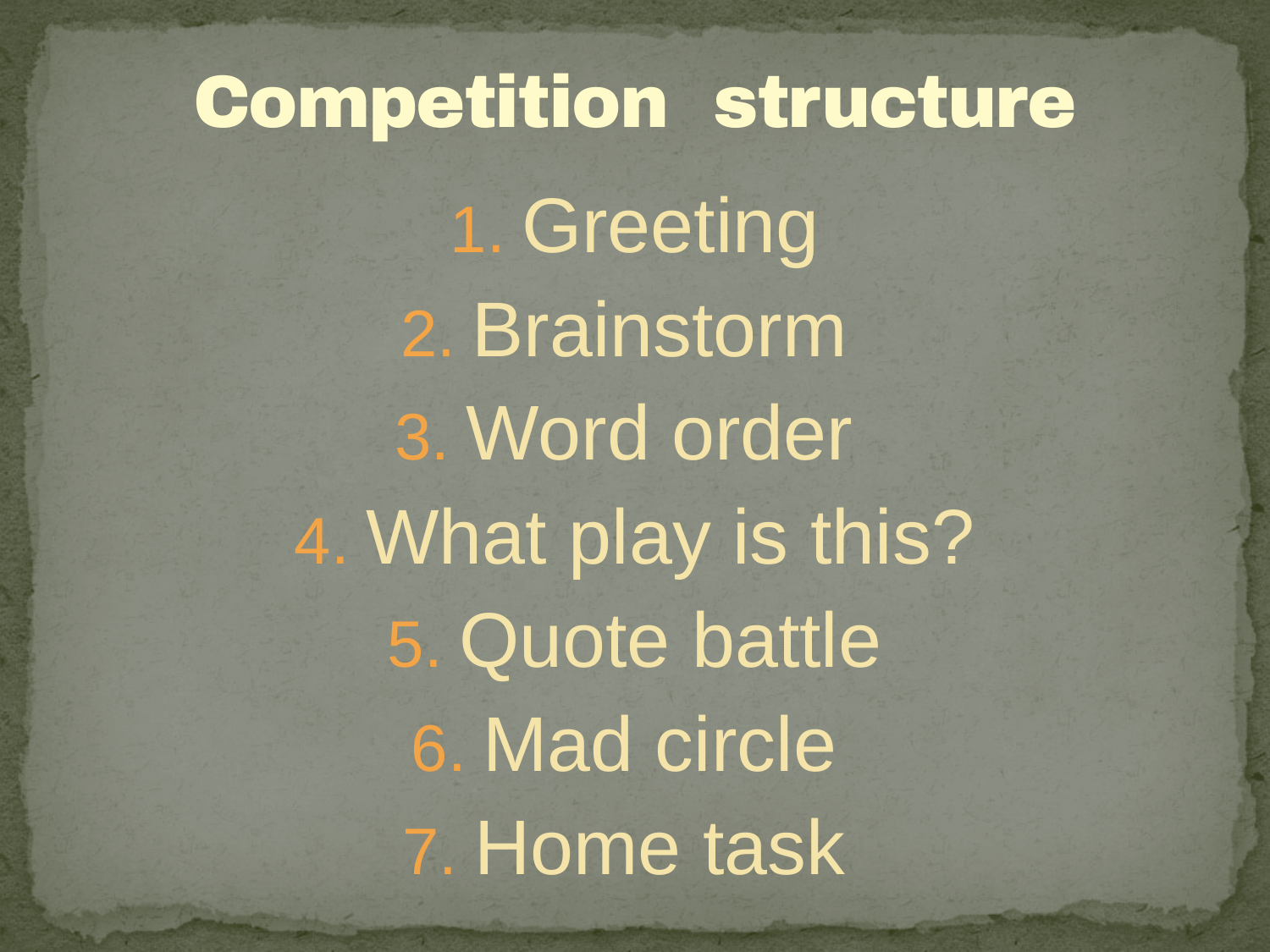

# Competition  structure
Greeting
Brainstorm
Word order
What play is this?
Quote battle
Mad circle
Home task